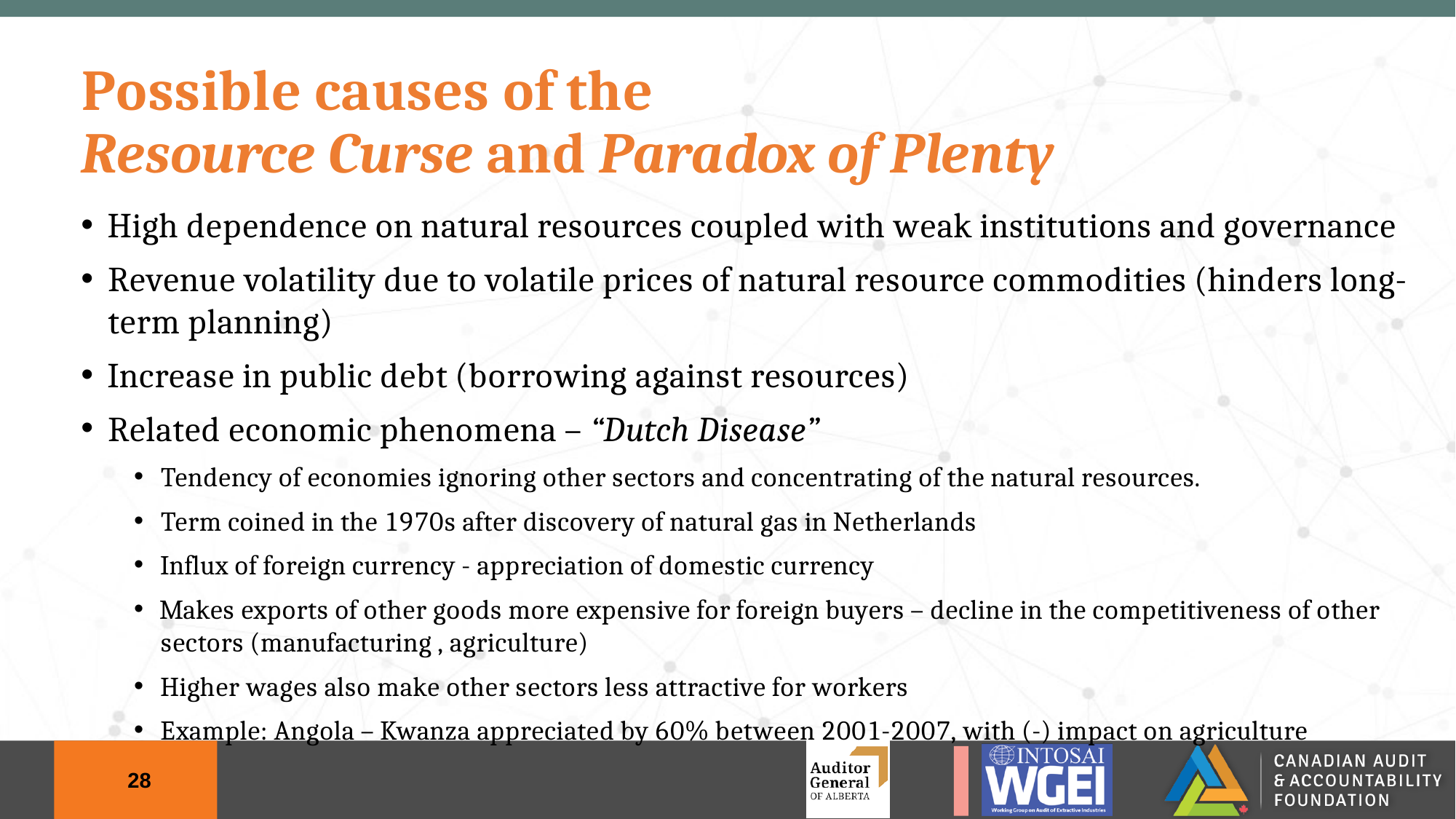

# Possible causes of the Resource Curse and Paradox of Plenty
High dependence on natural resources coupled with weak institutions and governance
Revenue volatility due to volatile prices of natural resource commodities (hinders long-term planning)
Increase in public debt (borrowing against resources)
Related economic phenomena – “Dutch Disease”
Tendency of economies ignoring other sectors and concentrating of the natural resources.
Term coined in the 1970s after discovery of natural gas in Netherlands
Influx of foreign currency - appreciation of domestic currency
Makes exports of other goods more expensive for foreign buyers – decline in the competitiveness of other sectors (manufacturing , agriculture)
Higher wages also make other sectors less attractive for workers
Example: Angola – Kwanza appreciated by 60% between 2001-2007, with (-) impact on agriculture